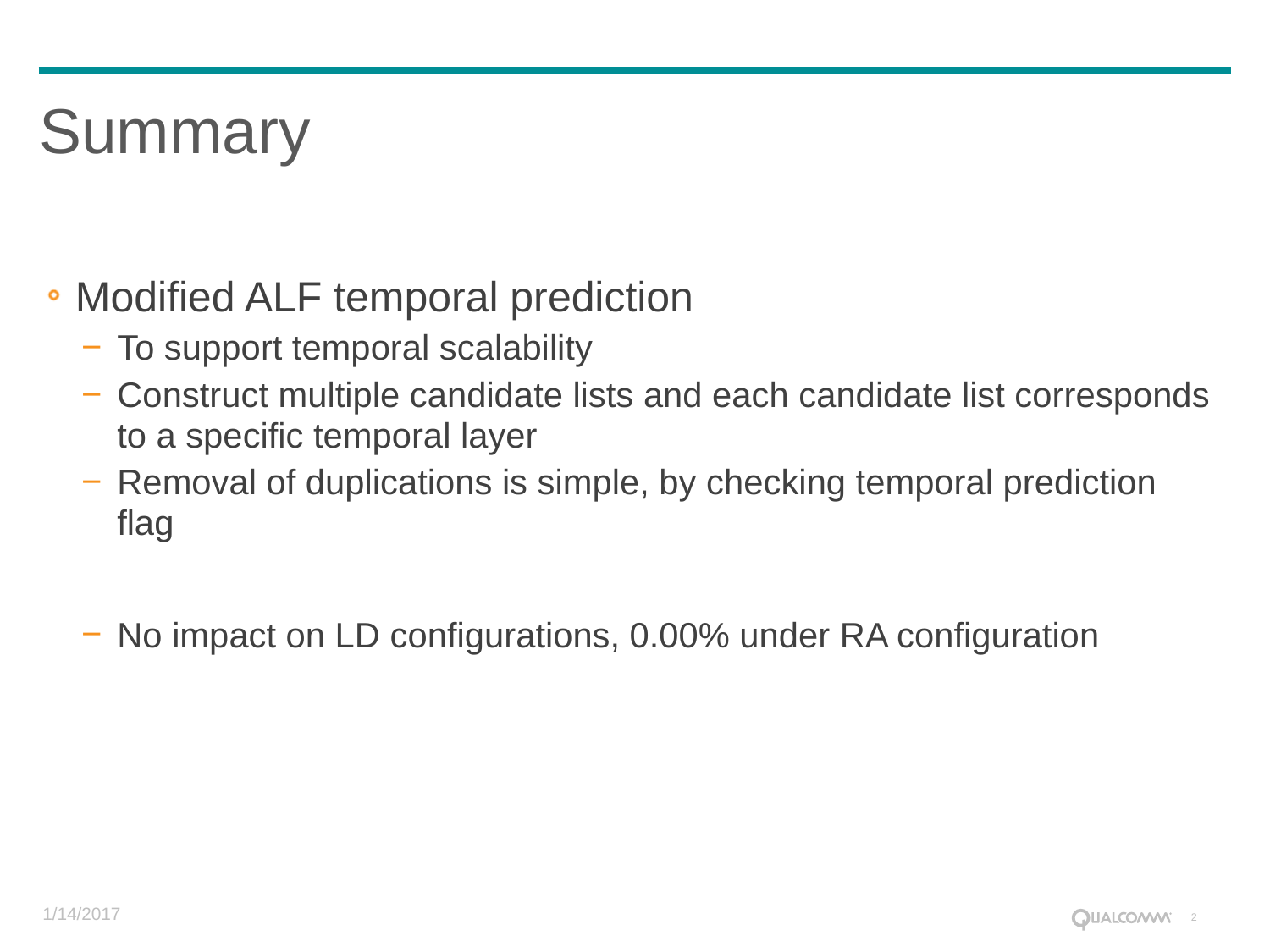

# Summary

Modified ALF temporal prediction
To support temporal scalability
Construct multiple candidate lists and each candidate list corresponds to a specific temporal layer
Removal of duplications is simple, by checking temporal prediction flag

No impact on LD configurations, 0.00% under RA configuration